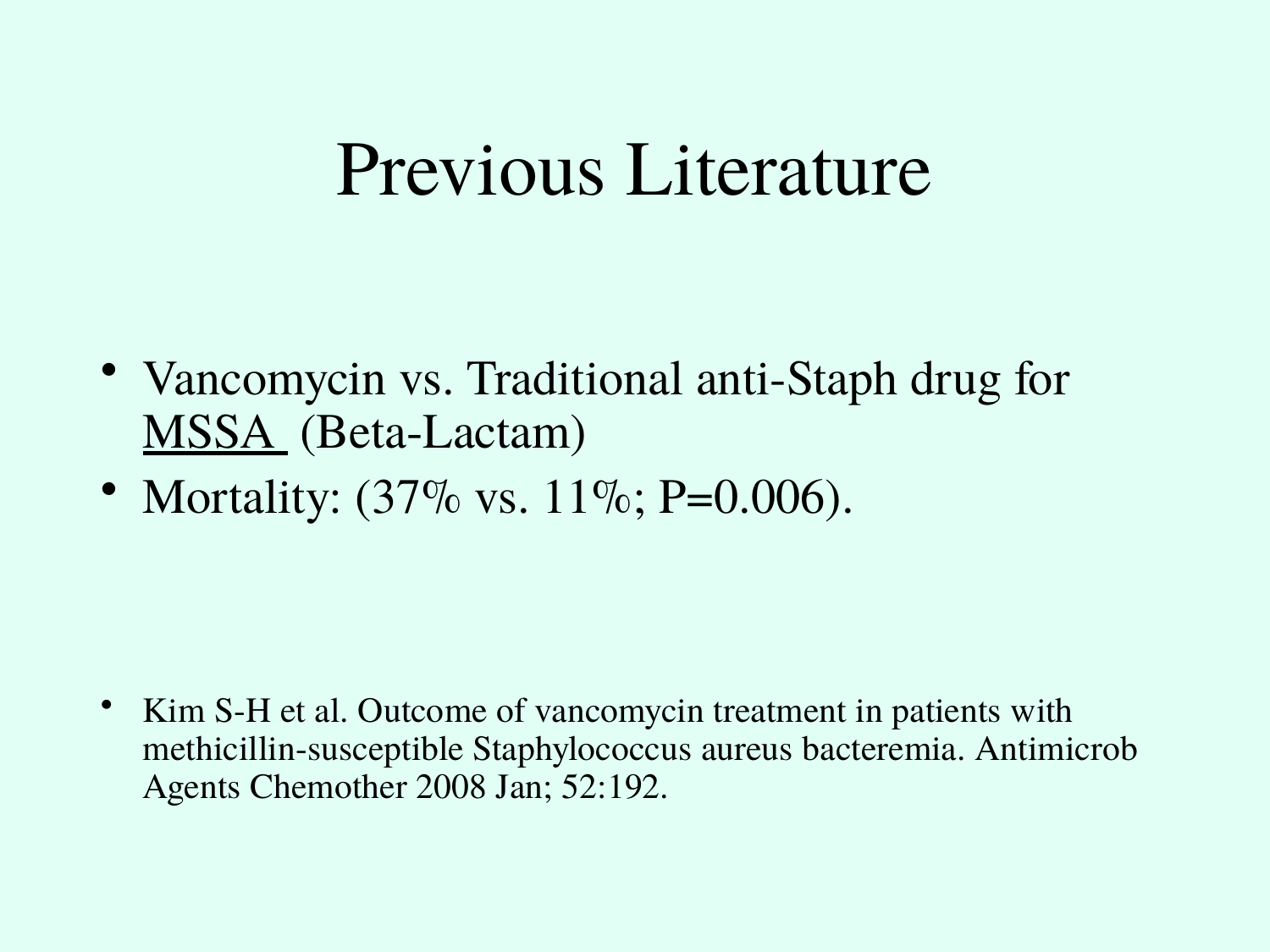

Previous Literature

Vancomycin vs. Traditional anti-Staph drug for MSSA  (Beta-Lactam)
Mortality: (37% vs. 11%; P=0.006).

Kim S-H et al. Outcome of vancomycin treatment in patients with methicillin-susceptible Staphylococcus aureus bacteremia. Antimicrob Agents Chemother 2008 Jan; 52:192.